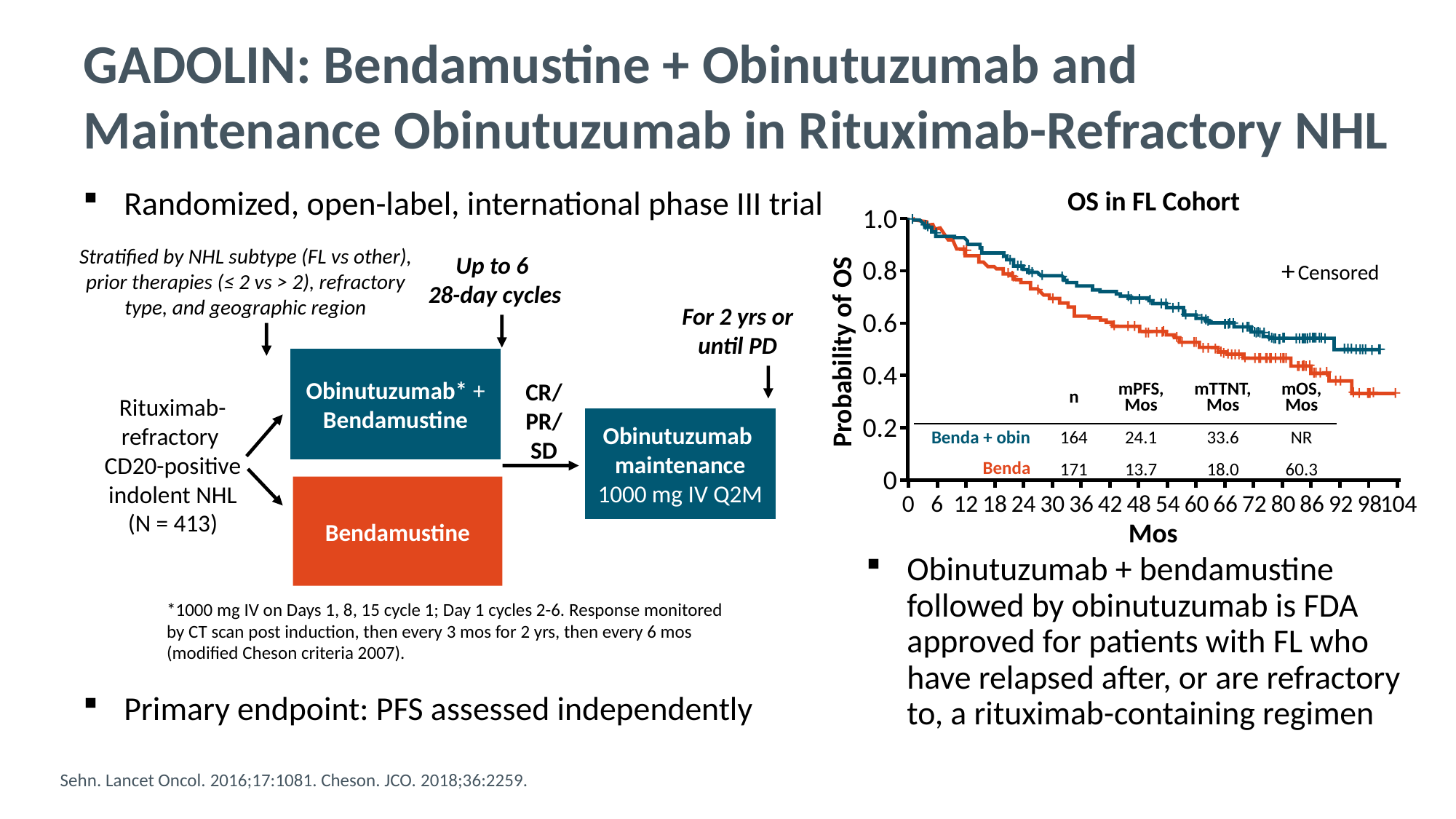

# GADOLIN: Bendamustine + Obinutuzumab and Maintenance Obinutuzumab in Rituximab-Refractory NHL
Randomized, open-label, international phase III trial
OS in FL Cohort
1.0
+
+
+
+

+
+
Stratified by NHL subtype (FL vs other), prior therapies (≤ 2 vs > 2), refractory type, and geographic region
+
Up to 6
28-day cycles
+
+
0.8
+
+
+
+
+
+
+
+
+
+
+
+
+
+
+
+
+
+
+
+
+
+
+
+
+
+
+
+
+
+
+
+
+
+
+
+
+
+
+
+
+
+
Censored
+
+
+
+
+
+
+
+
+
+
+
+
For 2 yrs or until PD
+
+
+
0.6
+
+
+
+
+
+
+
+
+
+
+
+
+
+
+
+
+

+
+
+
+
+
+
+
+
+
+
+
+
+
+
+
+
+
+
+
+
+
+
+
+

+
+
+
+
+
+
+
+
+
+
Probability of OS
+
+
+
+
+
+
+
+
+
+
+
Obinutuzumab* +
Bendamustine
0.4
+
+

CR/
PR/
SD
|  | n | mPFS, Mos | mTTNT, Mos | mOS, Mos |
| --- | --- | --- | --- | --- |
| Benda + obin | 164 | 24.1 | 33.6 | NR |
| Benda | 171 | 13.7 | 18.0 | 60.3 |
+
+
Rituximab-refractory
CD20-positive indolent NHL
(N = 413)
0.2
Obinutuzumab
maintenance
1000 mg IV Q2M

0

Bendamustine
0
6
12
18
24
30
36
42
48
54
60
66
72
80
86
92
98
104
Mos
Obinutuzumab + bendamustine followed by obinutuzumab is FDA approved for patients with FL who have relapsed after, or are refractory to, a rituximab-containing regimen
*1000 mg IV on Days 1, 8, 15 cycle 1; Day 1 cycles 2-6. Response monitored by CT scan post induction, then every 3 mos for 2 yrs, then every 6 mos (modified Cheson criteria 2007).
Primary endpoint: PFS assessed independently
Sehn. Lancet Oncol. 2016;17:1081. Cheson. JCO. 2018;36:2259.